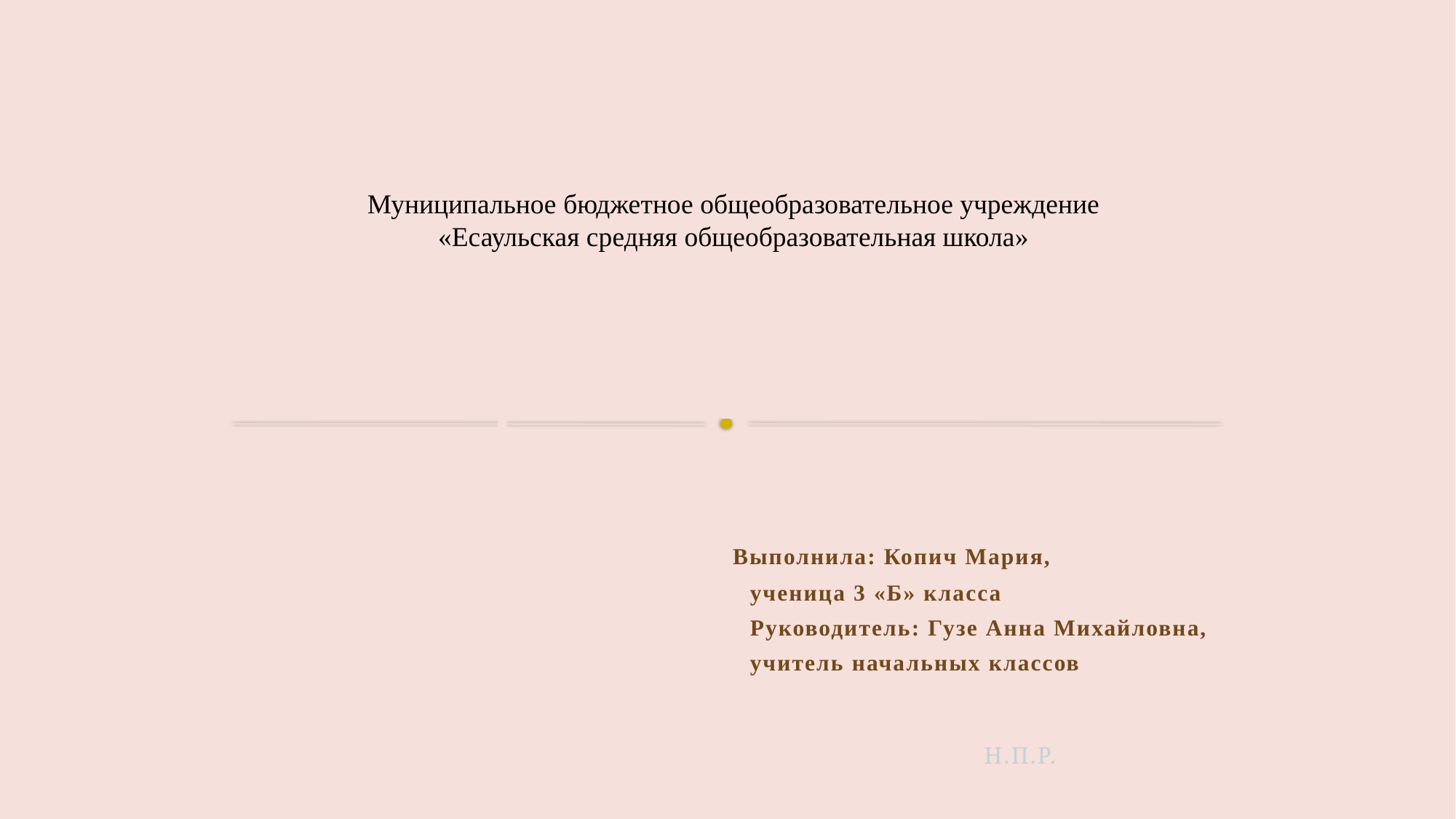

# Муниципальное бюджетное общеобразовательное учреждение «Есаульская средняя общеобразовательная школа»
КАРТА ЖИВОТНЫХ РЕКОРДСМЕНОВ МИРА
Интерактивное пособие
                                                                       Выполнила: Копич Мария,
                                                                                           ученица 3 «Б» класса
                                                                                           Руководитель: Гузе Анна Михайловна,
                                                                                           учитель начальных классов

                                                                                                                        Н.П.Р.